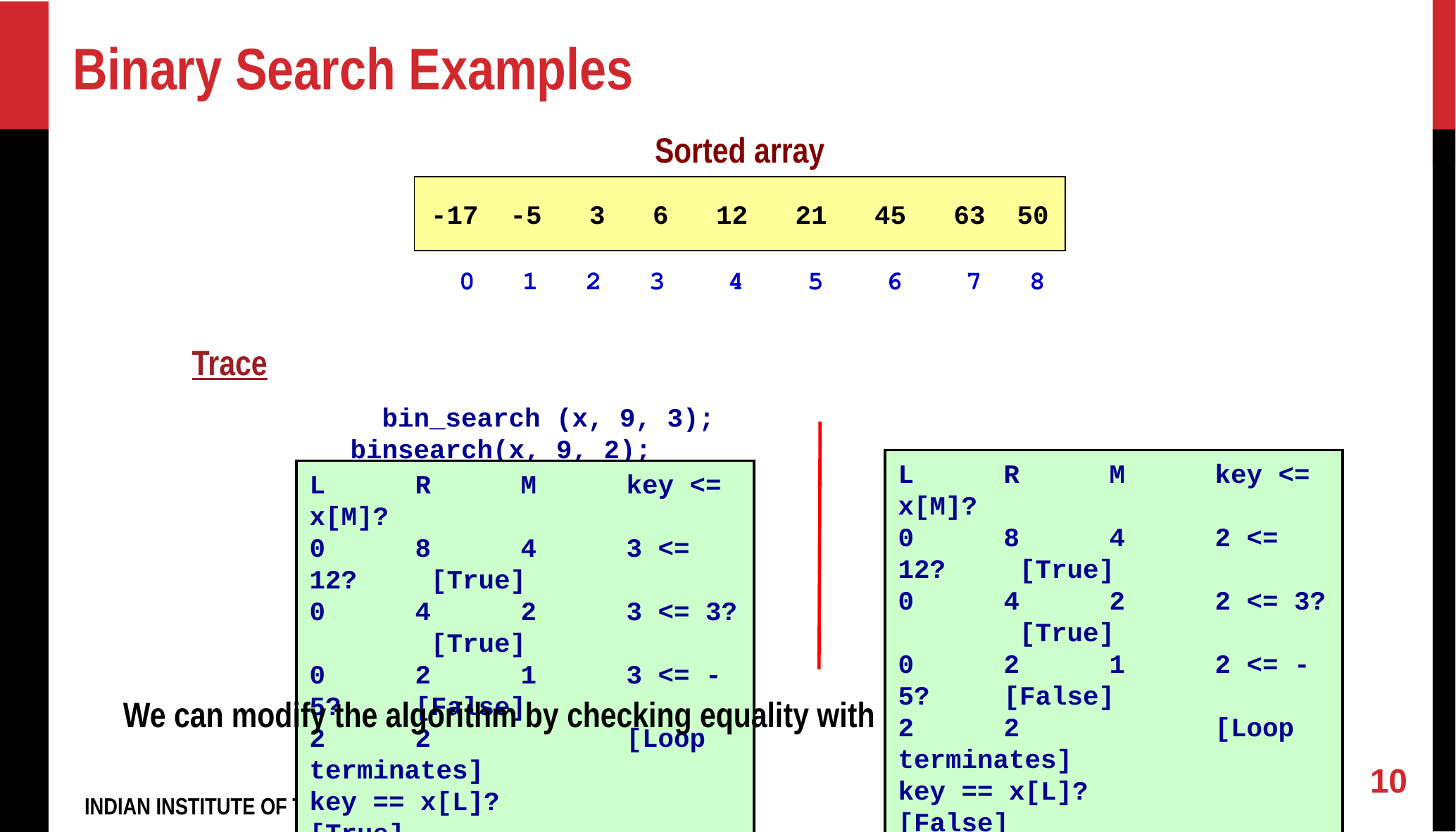

# Binary Search Examples
Sorted array
-17  -5   3   6   12   21   45   63  50
  0   1   2   3    4    5    6    7   8
Trace
  bin_search (x, 9, 3);					   binsearch(x, 9, 2);
L	R	M	key <= x[M]?
0	8	4	2 <= 12?	 [True]
0	4	2	2 <= 3?	 [True]
0	2	1	2 <= -5?	[False]
2	2		[Loop terminates]
key == x[L]?			[False]
L	R	M	key <= x[M]?
0	8	4	3 <= 12?	 [True]
0	4	2	3 <= 3?	 [True]
0	2	1	3 <= -5?	[False]
2	2		[Loop terminates]
key == x[L]?			 [True]
We can modify the algorithm by checking equality with x[mid].
10
INDIAN INSTITUTE OF TECHNOLOGY KHARAGPUR